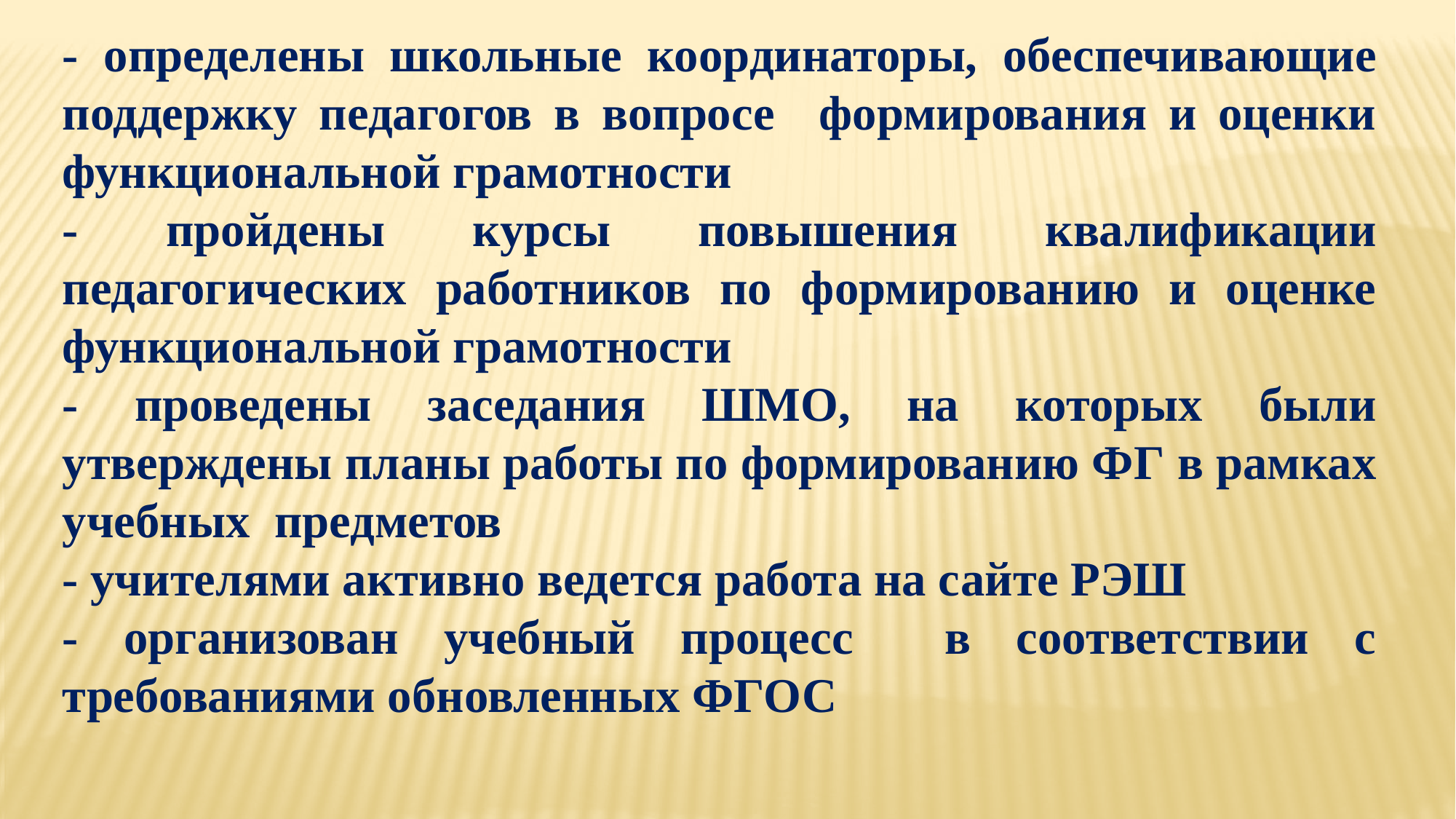

- определены школьные координаторы, обеспечивающие поддержку педагогов в вопросе  формирования и оценки функциональной грамотности
- пройдены курсы повышения квалификации педагогических работников по формированию и оценке функциональной грамотности
- проведены заседания ШМО, на которых были утверждены планы работы по формированию ФГ в рамках учебных  предметов
- учителями активно ведется работа на сайте РЭШ
- организован учебный процесс  в соответствии с требованиями обновленных ФГОС